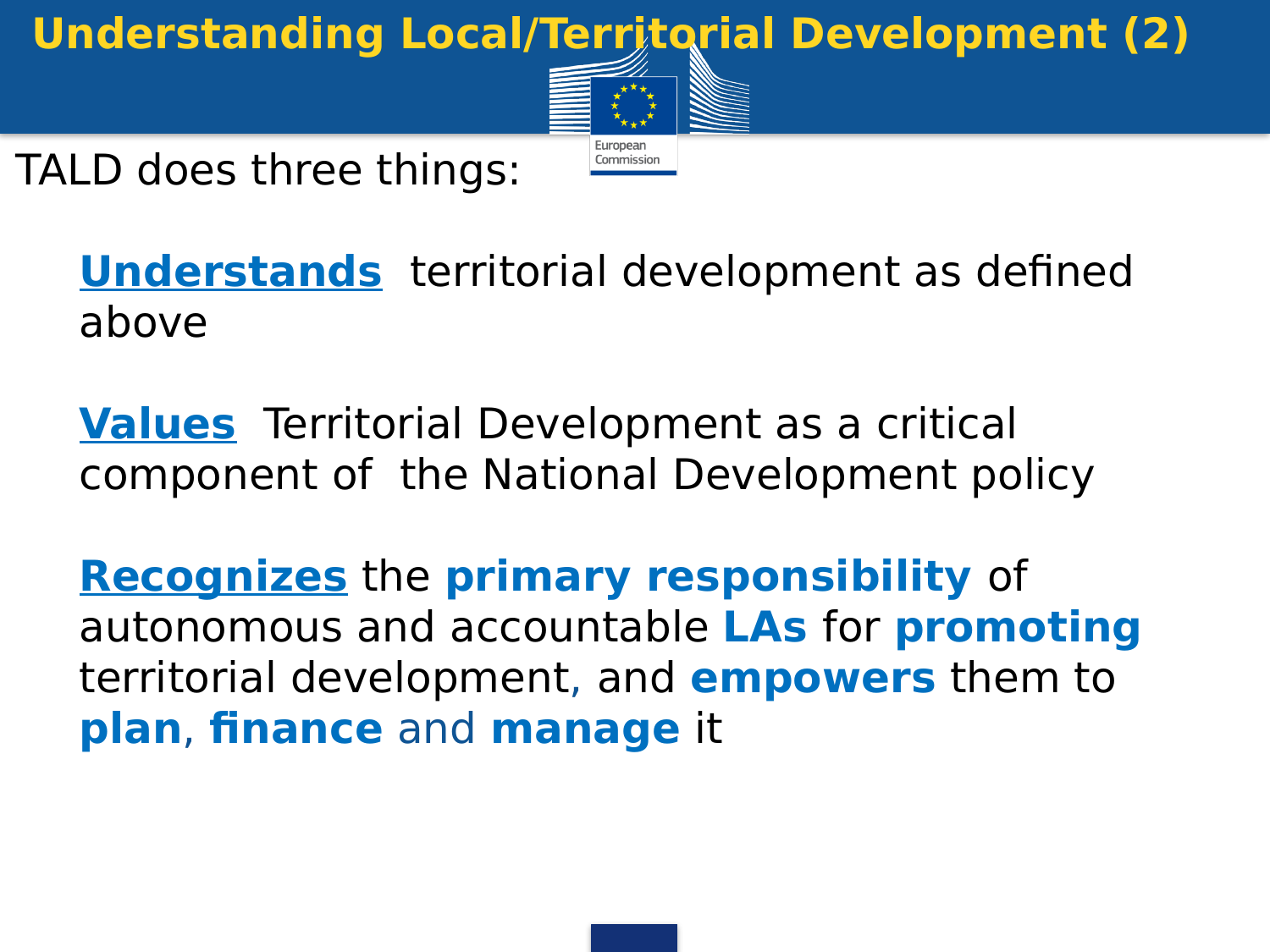

Understanding Local/Territorial Development (2)
TALD does three things:

Understands  territorial development as defined above

Values  Territorial Development as a critical component of  the National Development policy

Recognizes the primary responsibility of autonomous and accountable LAs for promoting territorial development, and empowers them to plan, finance and manage it